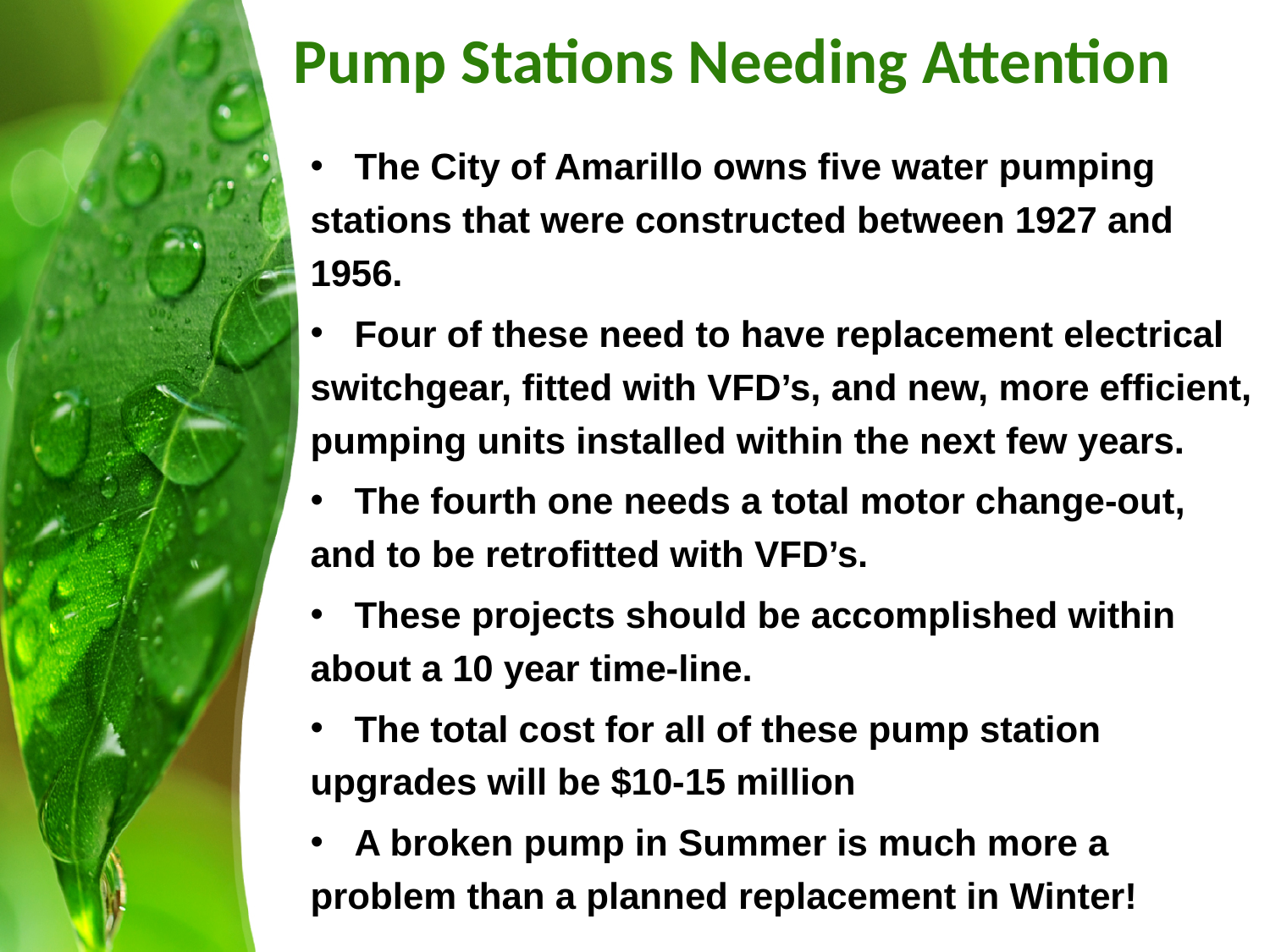

# Pump Stations Needing Attention
   The City of Amarillo owns five water pumping stations that were constructed between 1927 and 1956.
   Four of these need to have replacement electrical switchgear, fitted with VFD’s, and new, more efficient, pumping units installed within the next few years.
   The fourth one needs a total motor change-out, and to be retrofitted with VFD’s.
   These projects should be accomplished within about a 10 year time-line.
   The total cost for all of these pump station upgrades will be $10-15 million
   A broken pump in Summer is much more a problem than a planned replacement in Winter!